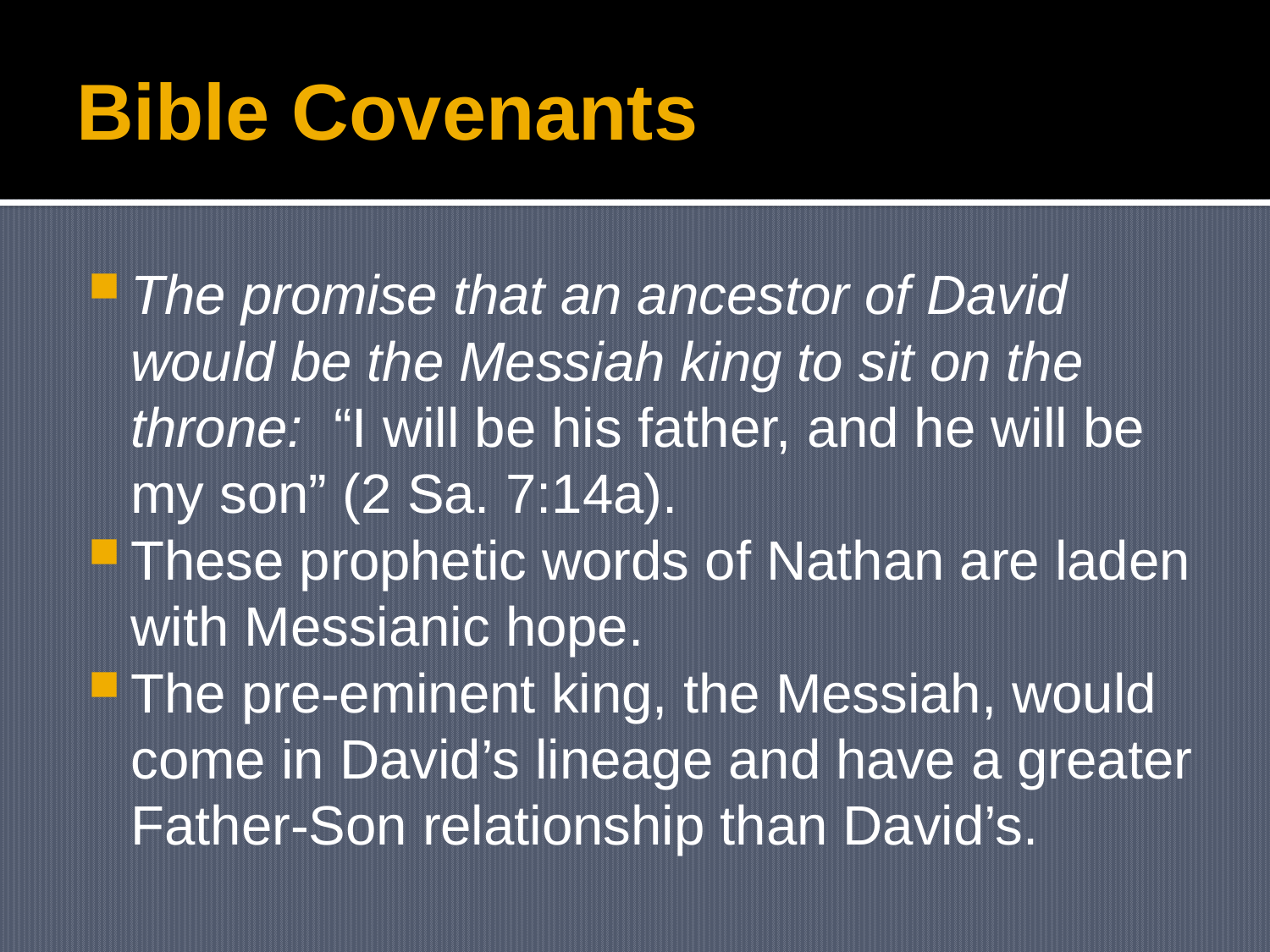

# Bible Covenants
The promise that an ancestor of David would be the Messiah king to sit on the throne:  “I will be his father, and he will be my son” (2 Sa. 7:14a).
These prophetic words of Nathan are laden with Messianic hope.
The pre-eminent king, the Messiah, would come in David’s lineage and have a greater Father-Son relationship than David’s.